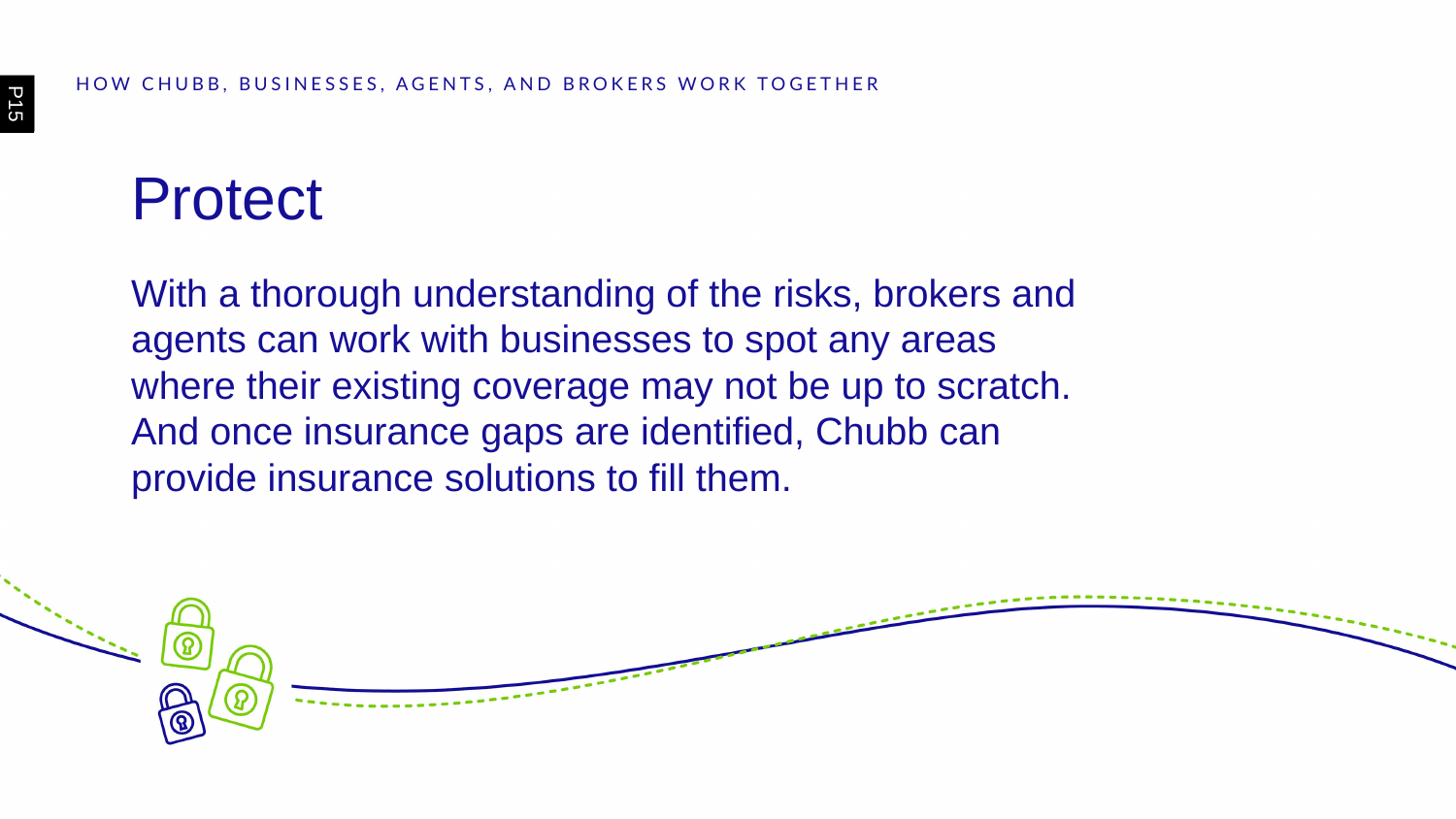

HOW CHUBB, BUSINESSES, AGENTS, AND BROKERS WORK TOGETHER
P15
Protect
With a thorough understanding of the risks, brokers and agents can work with businesses to spot any areas where their existing coverage may not be up to scratch. And once insurance gaps are identified, Chubb can provide insurance solutions to fill them.